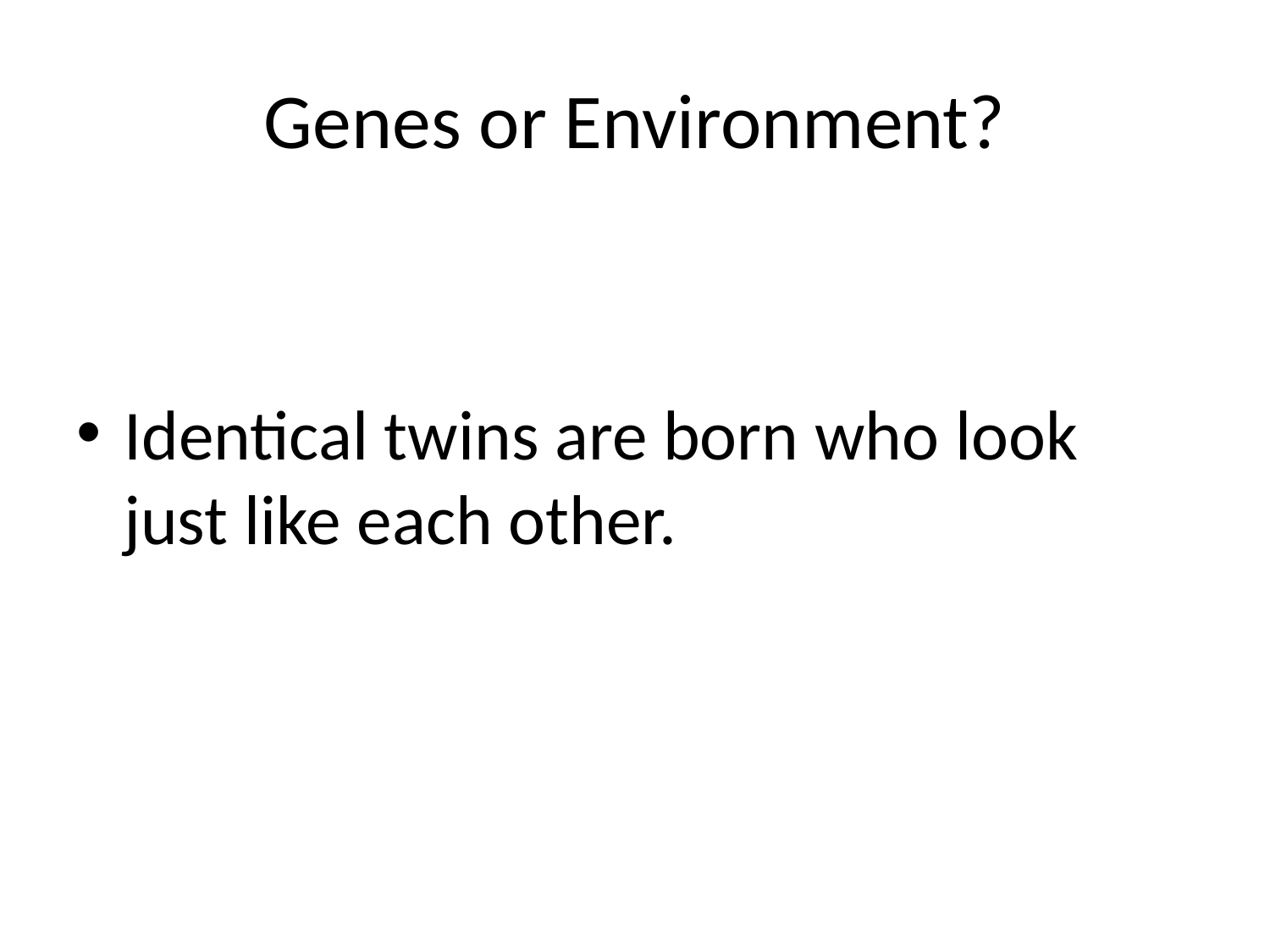

# Genes or Environment?

Identical twins are born who look just like each other.